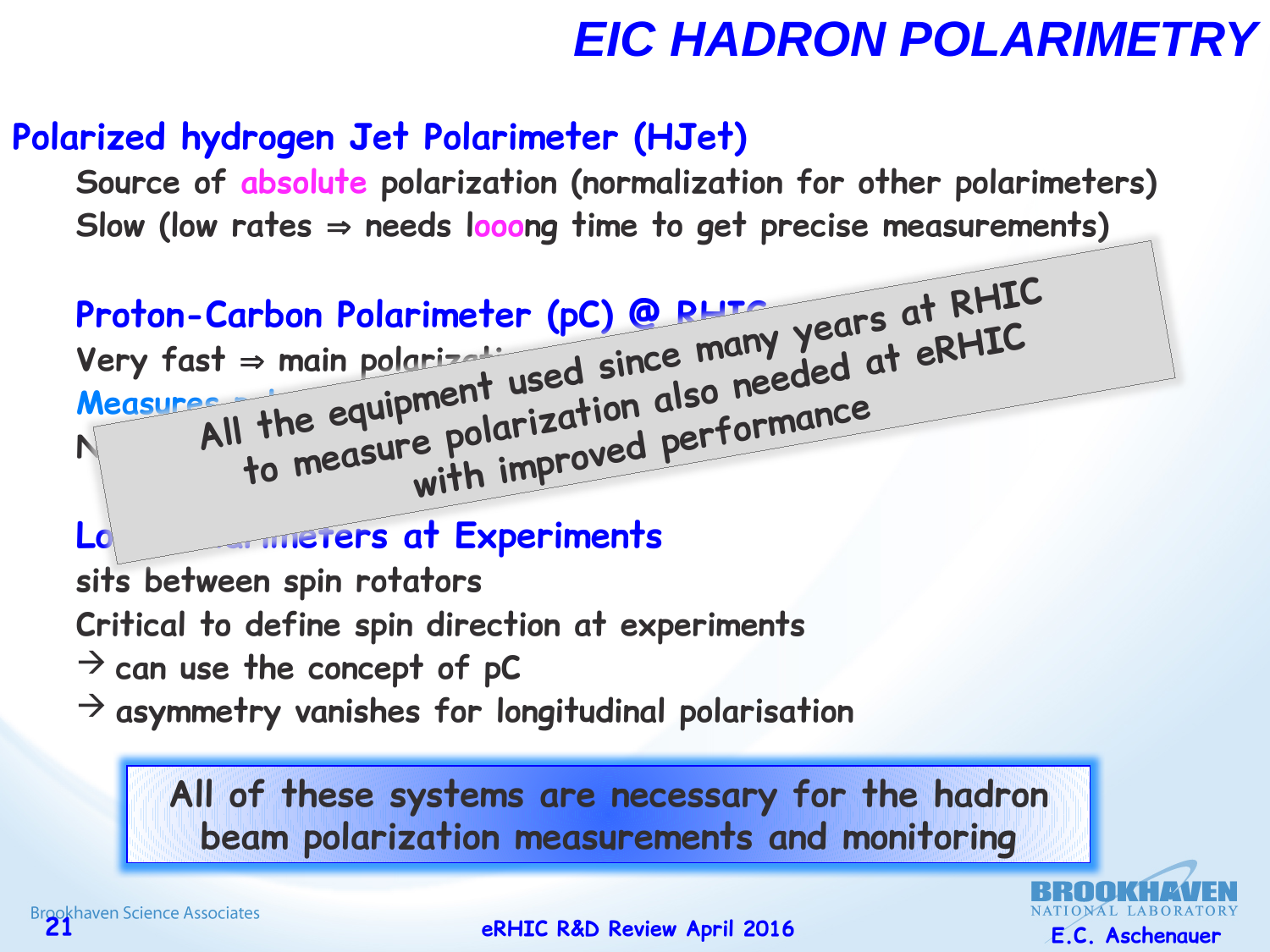

# EIC Hadron Polarimetry
Polarized hydrogen Jet Polarimeter (HJet)
Source of absolute polarization (normalization for other polarimeters)
Slow (low rates ⇒ needs looong time to get precise measurements)

Proton-Carbon Polarimeter (pC) @ RHIC and AGS
Very fast ⇒ main polarization monitoring tool
Measures polarization bunch profile and lifetime
Needs to be normalized to HJet

Local Polarimeters at Experiments
sits between spin rotators
Critical to define spin direction at experiments
can use the concept of pC
asymmetry vanishes for longitudinal polarisation
All the equipment used since many years at RHIC
to measure polarization also needed at eRHIC
with improved performance
All of these systems are necessary for the hadron
beam polarization measurements and monitoring
eRHIC R&D Review April 2016
E.C. Aschenauer
21